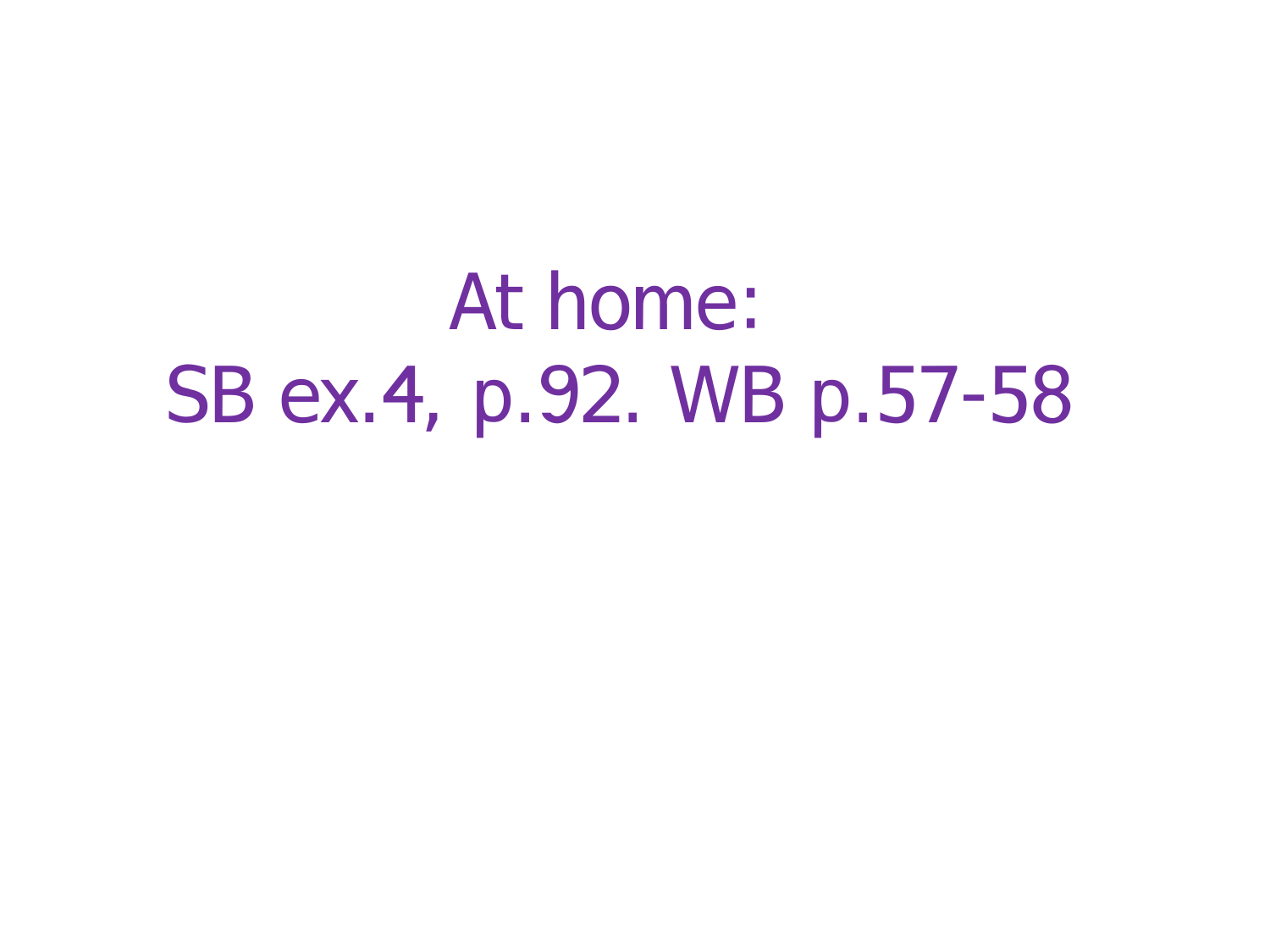

At home:
SB ex.4, p.92. WB p.57-58